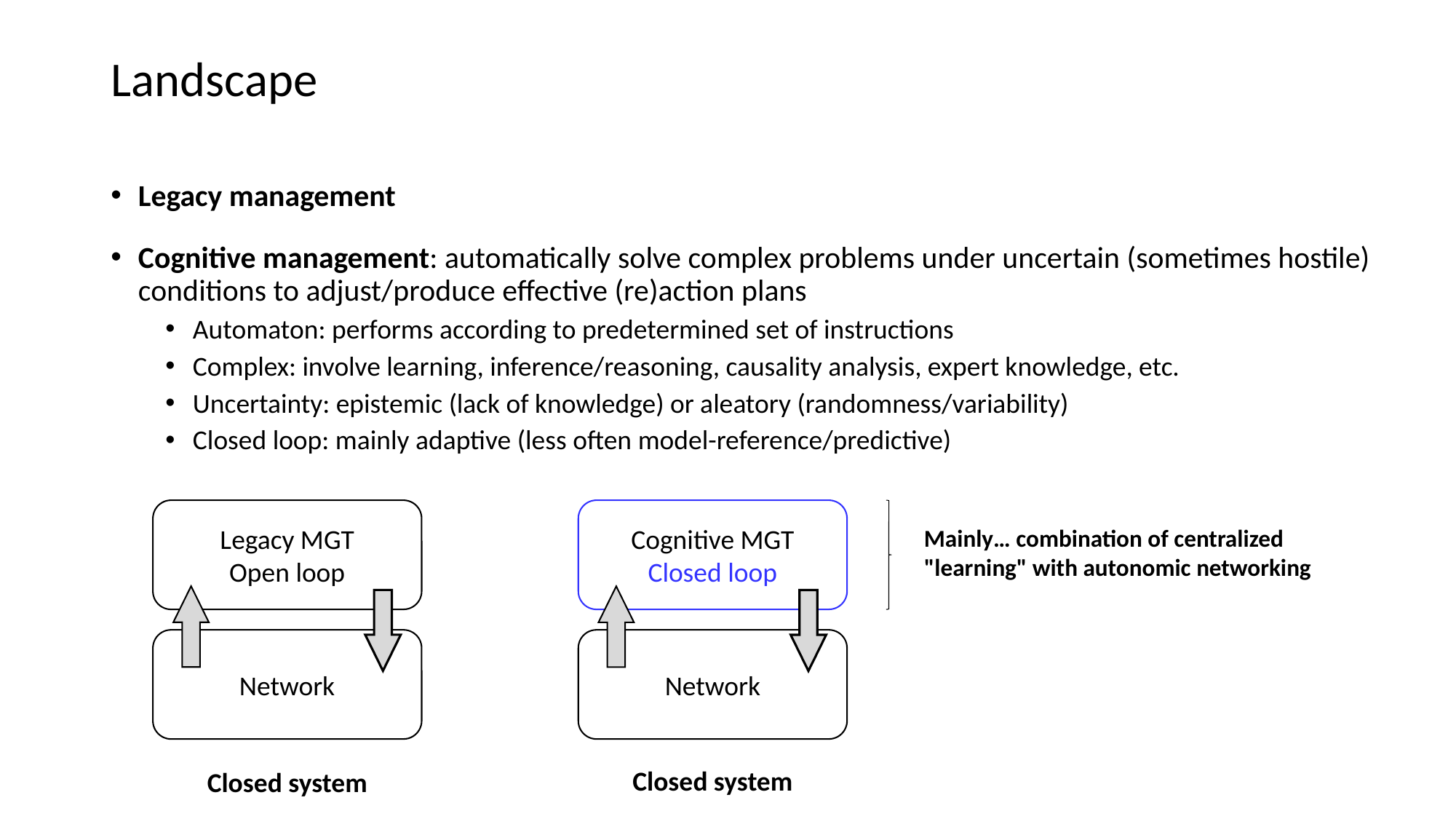

# Landscape
Legacy management
Cognitive management: automatically solve complex problems under uncertain (sometimes hostile) conditions to adjust/produce effective (re)action plans
Automaton: performs according to predetermined set of instructions
Complex: involve learning, inference/reasoning, causality analysis, expert knowledge, etc.
Uncertainty: epistemic (lack of knowledge) or aleatory (randomness/variability)
Closed loop: mainly adaptive (less often model-reference/predictive)
Legacy MGT
Open loop
Cognitive MGT
Closed loop

Mainly… combination of centralized "learning" with autonomic networking

Network
Network
Closed system
Closed system